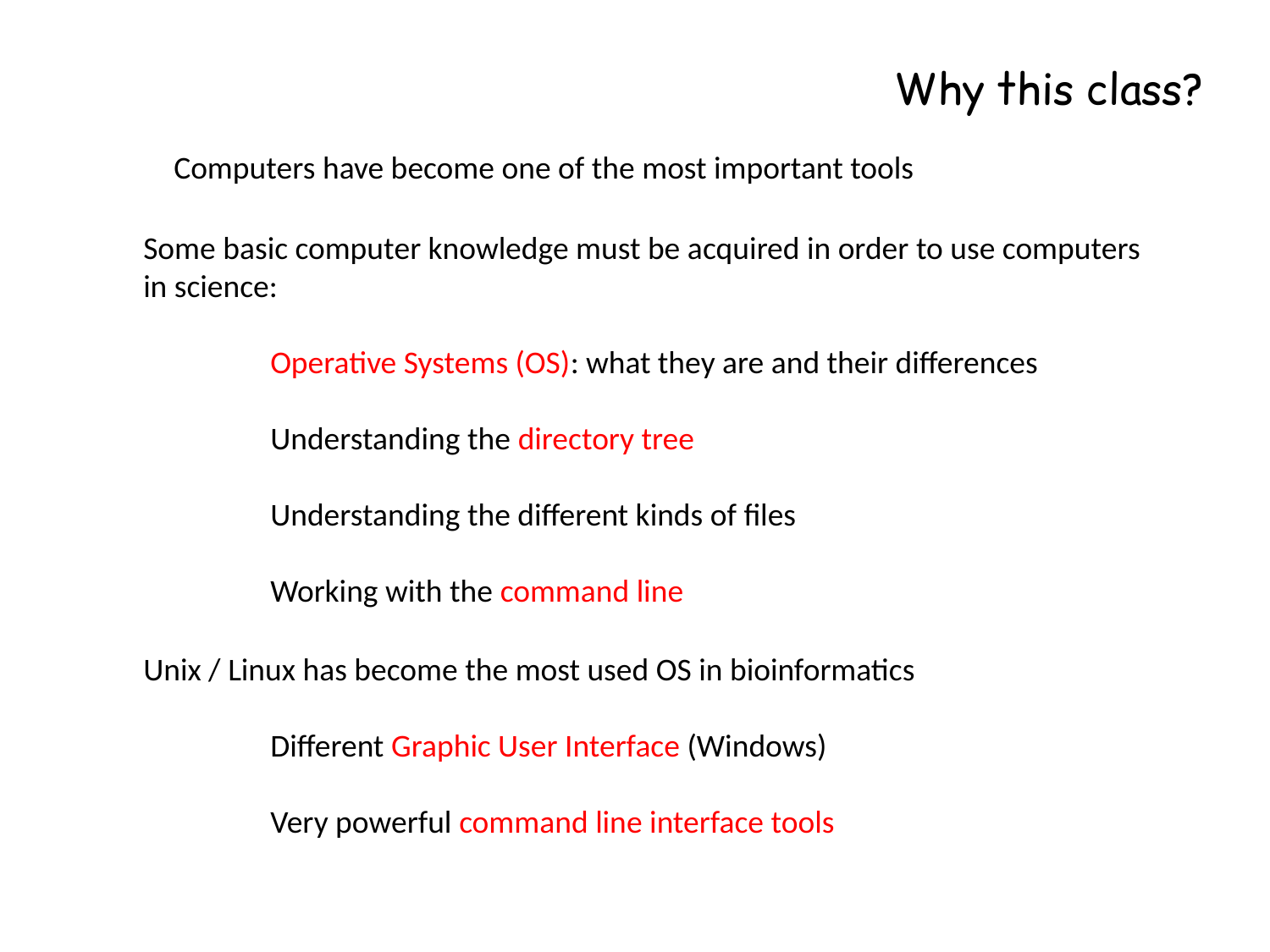

Why this class?
Computers have become one of the most important tools
Some basic computer knowledge must be acquired in order to use computers in science:

	Operative Systems (OS): what they are and their differences

	Understanding the directory tree

	Understanding the different kinds of files

	Working with the command line
Unix / Linux has become the most used OS in bioinformatics

	Different Graphic User Interface (Windows)

	Very powerful command line interface tools